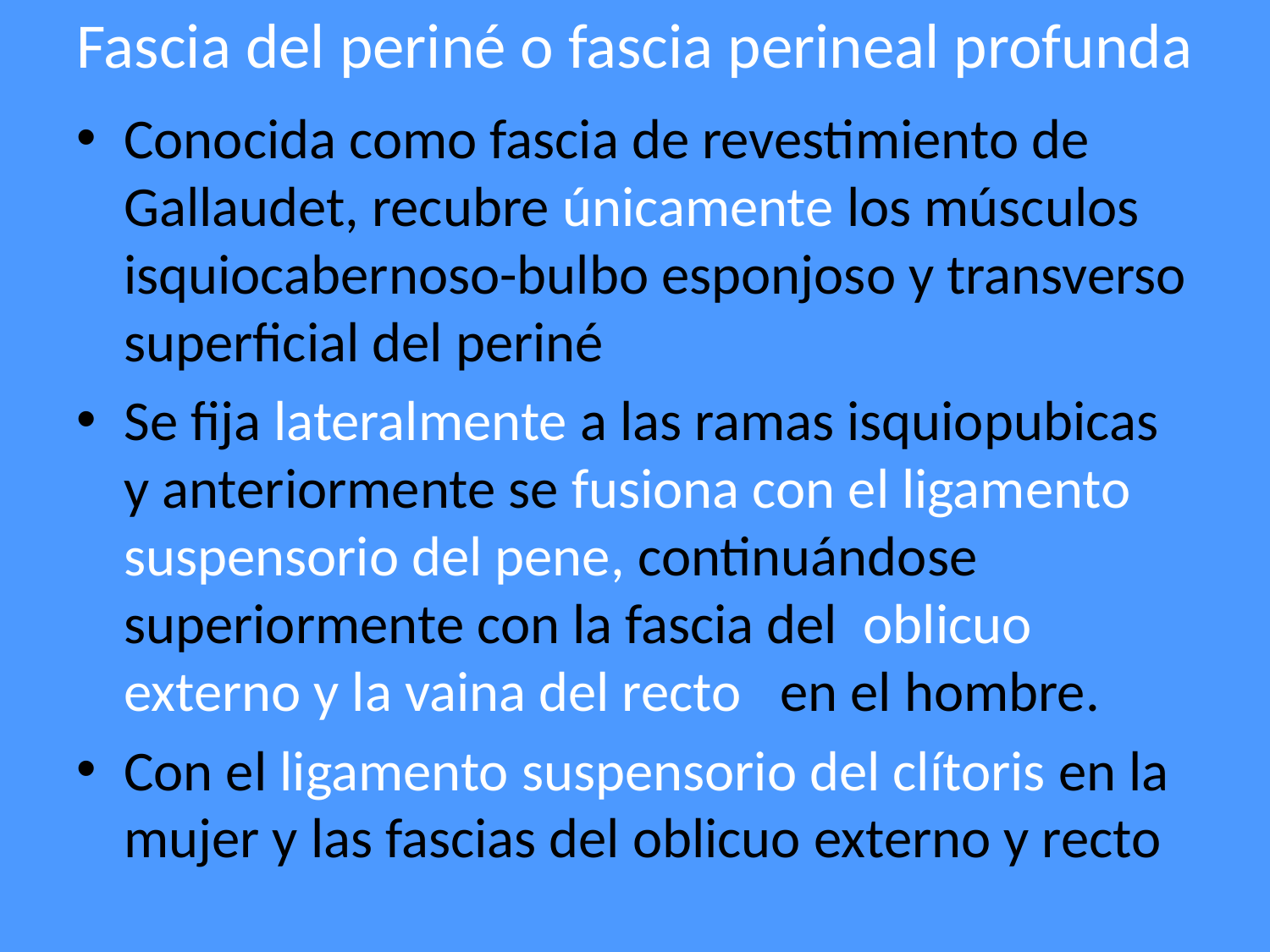

# Fascia del periné o fascia perineal profunda
Conocida como fascia de revestimiento de Gallaudet, recubre únicamente los músculos isquiocabernoso-bulbo esponjoso y transverso superficial del periné
Se fija lateralmente a las ramas isquiopubicas y anteriormente se fusiona con el ligamento suspensorio del pene, continuándose superiormente con la fascia del  oblicuo externo y la vaina del recto   en el hombre.
Con el ligamento suspensorio del clítoris en la mujer y las fascias del oblicuo externo y recto